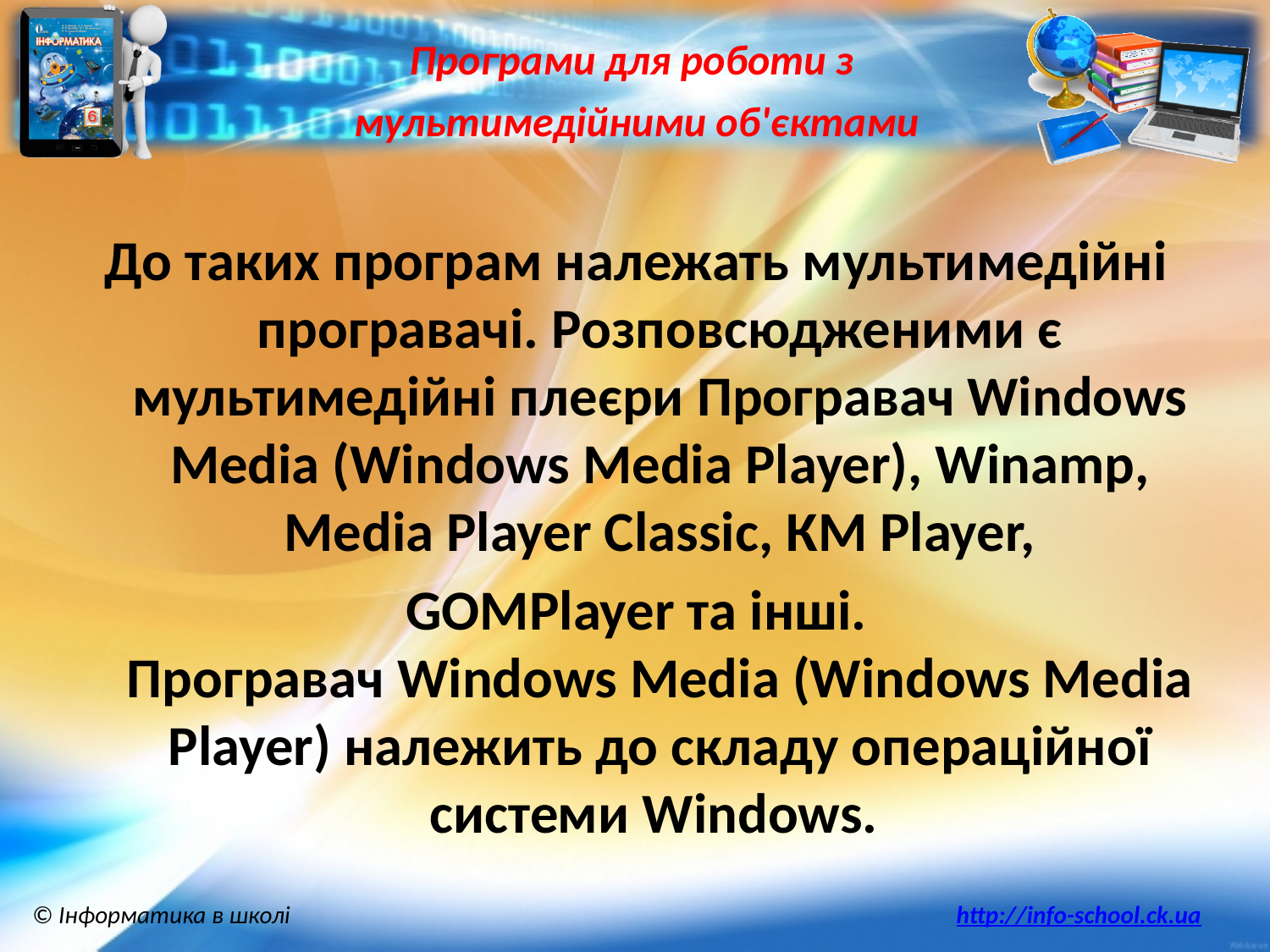

Програми для роботи з
мультимедійними об'єктами
До таких програм належать мультимедійні програвачі. Розповсюдженими є мультимедійні плеєри Програвач Windows Media (Windows Media Player), Winamp, Media Player Classic, КМ Player,
GOMPlayer та інші.
Програвач Windows Media (Windows Media Player) належить до складу операційної системи Windows.